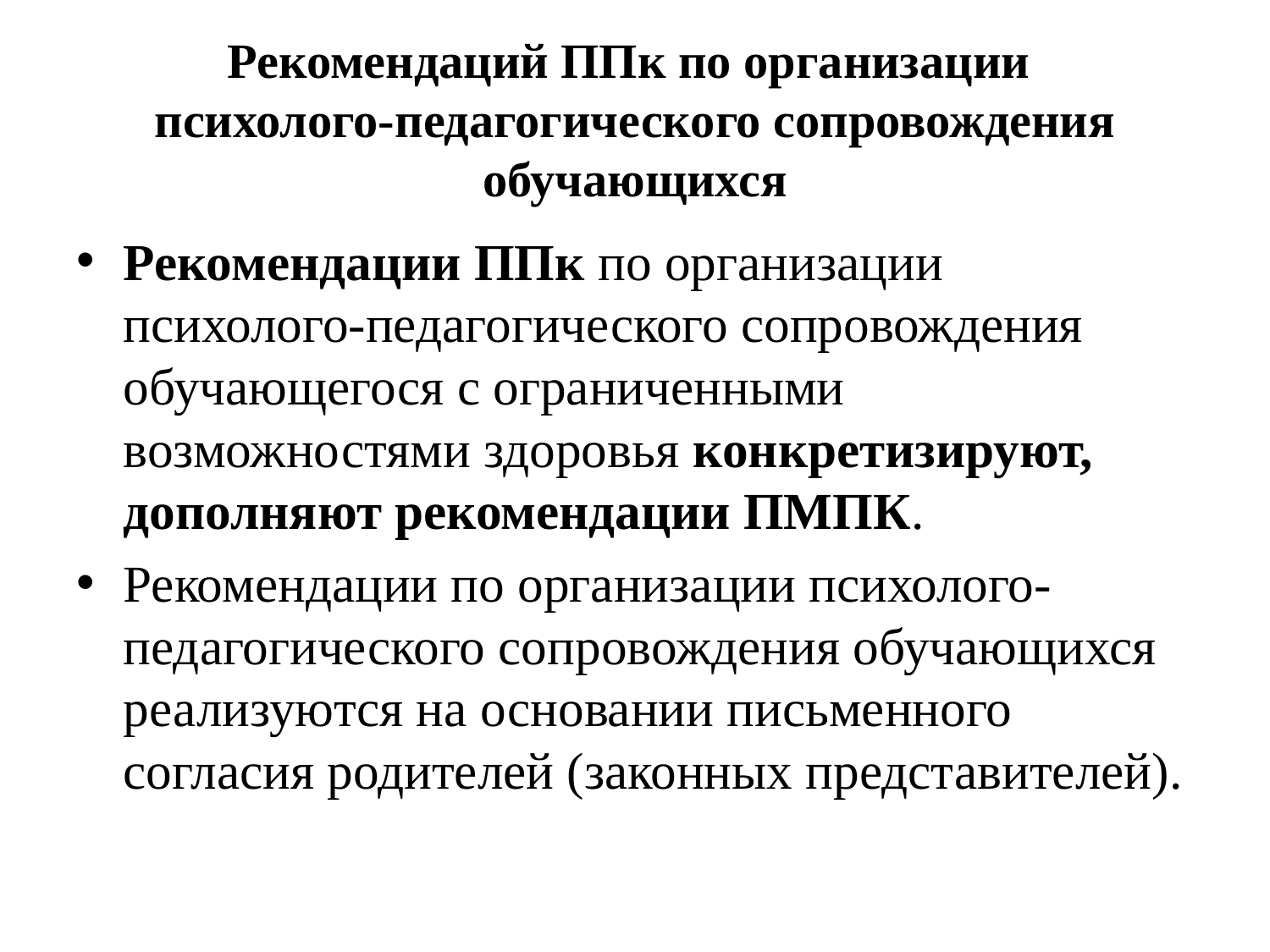

# Рекомендаций ППк по организации  психолого-педагогического сопровождения обучающихся
Рекомендации ППк по организации психолого-педагогического сопровождения обучающегося с ограниченными возможностями здоровья конкретизируют, дополняют рекомендации ПМПК.
Рекомендации по организации психолого-педагогического сопровождения обучающихся реализуются на основании письменного согласия родителей (законных представителей).